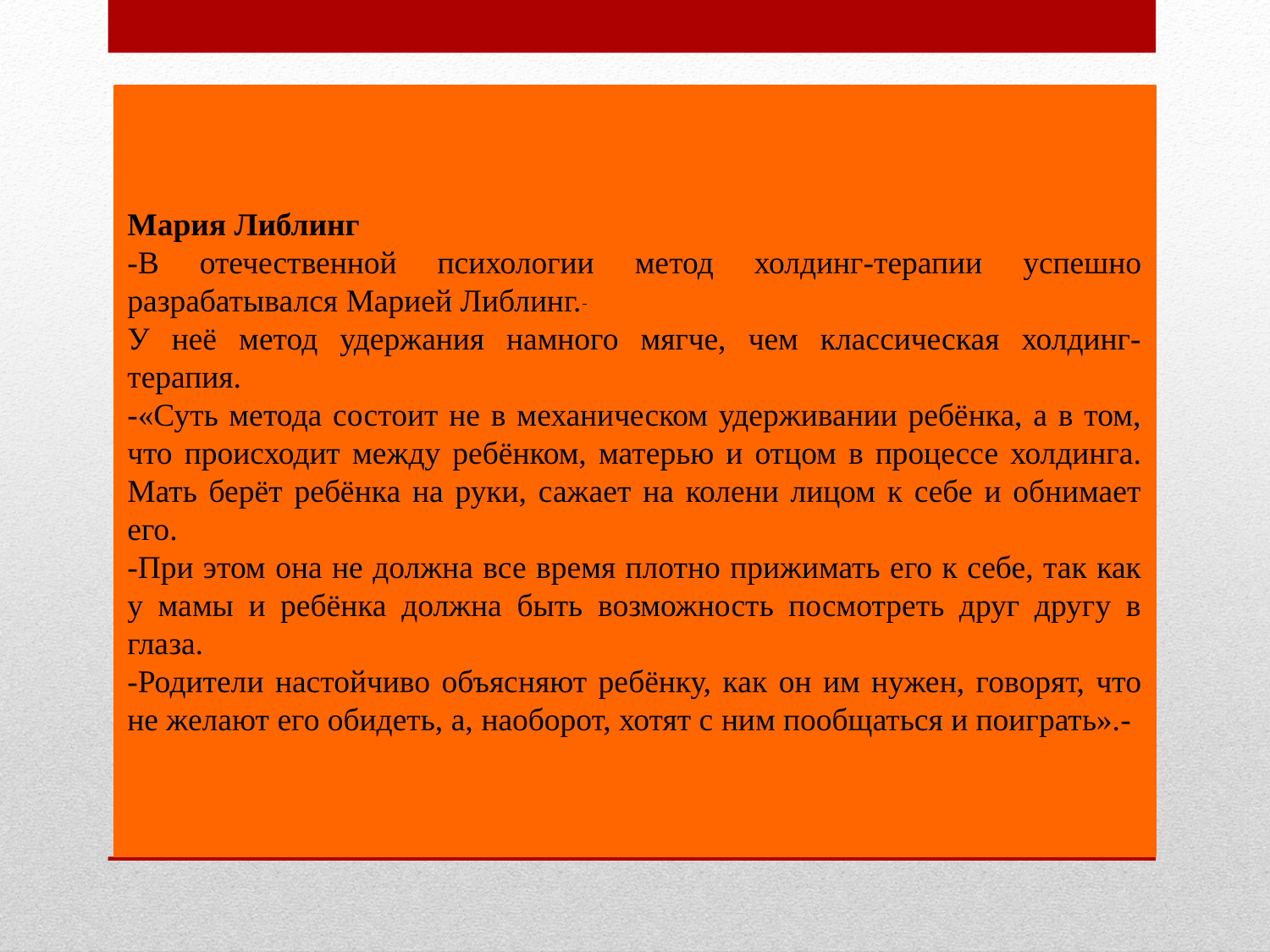

Мария Либлинг
-В отечественной психологии метод холдинг-терапии успешно разрабатывался Марией Либлинг.
У неё метод удержания намного мягче, чем классическая холдинг-терапия.
-«Суть метода состоит не в механическом удерживании ребёнка, а в том, что происходит между ребёнком, матерью и отцом в процессе холдинга. Мать берёт ребёнка на руки, сажает на колени лицом к себе и обнимает его.
-При этом она не должна все время плотно прижимать его к себе, так как у мамы и ребёнка должна быть возможность посмотреть друг другу в глаза.
-Родители настойчиво объясняют ребёнку, как он им нужен, говорят, что не желают его обидеть, а, наоборот, хотят с ним пообщаться и поиграть».-